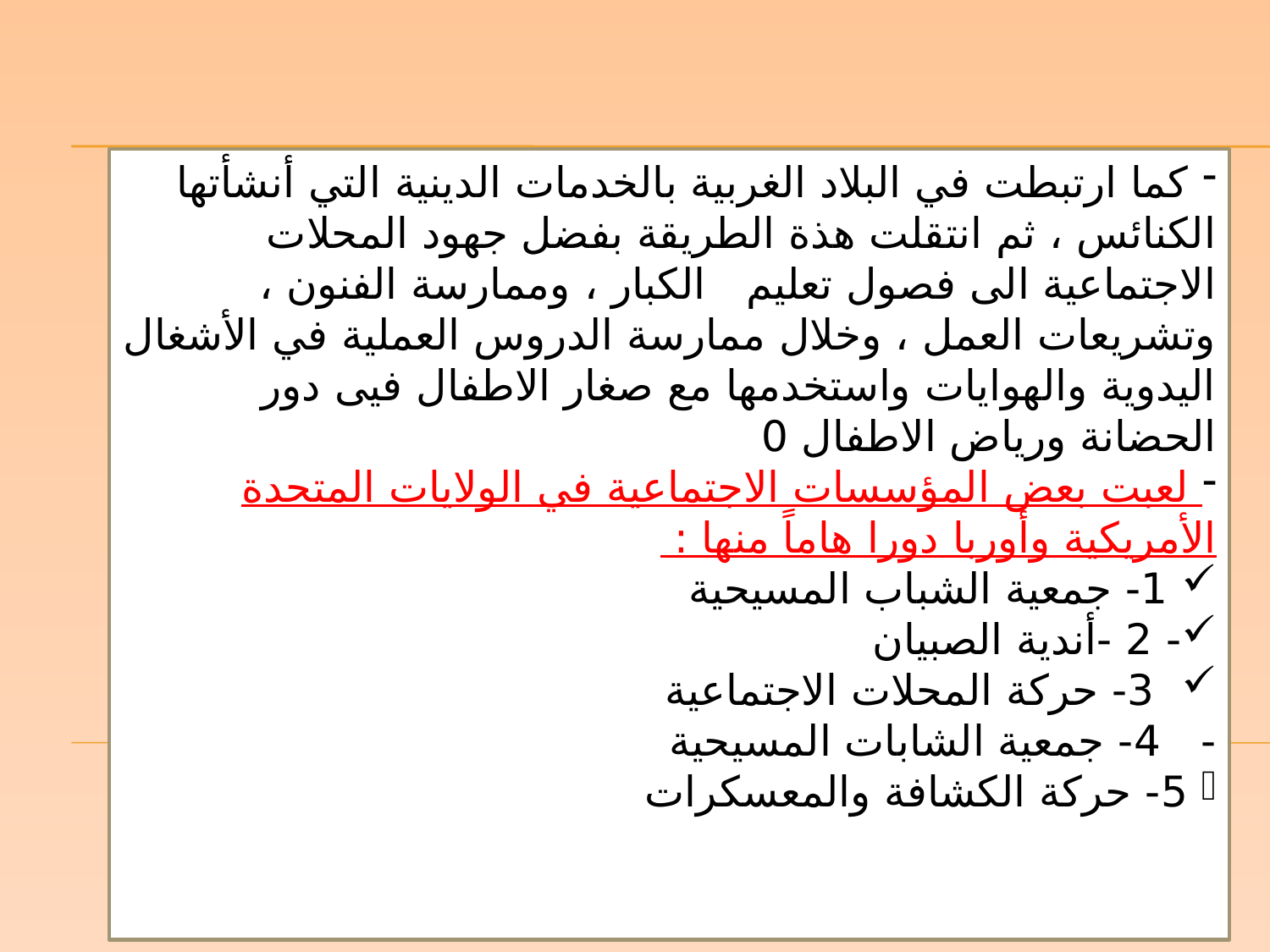

كما ارتبطت في البلاد الغربية بالخدمات الدينية التي أنشأتها الكنائس ، ثم انتقلت هذة الطريقة بفضل جهود المحلات الاجتماعية الى فصول تعليم   الكبار ، وممارسة الفنون ، وتشريعات العمل ، وخلال ممارسة الدروس العملية في الأشغال اليدوية والهوايات واستخدمها مع صغار الاطفال فيى دور الحضانة ورياض الاطفال 0
 لعبت بعض المؤسسات الاجتماعية في الولايات المتحدة الأمريكية وأوربا دورا هاماً منها :
 1- جمعية الشباب المسيحية
- 2 -أندية الصبيان
  3- حركة المحلات الاجتماعية
-   4- جمعية الشابات المسيحية
 5- حركة الكشافة والمعسكرات